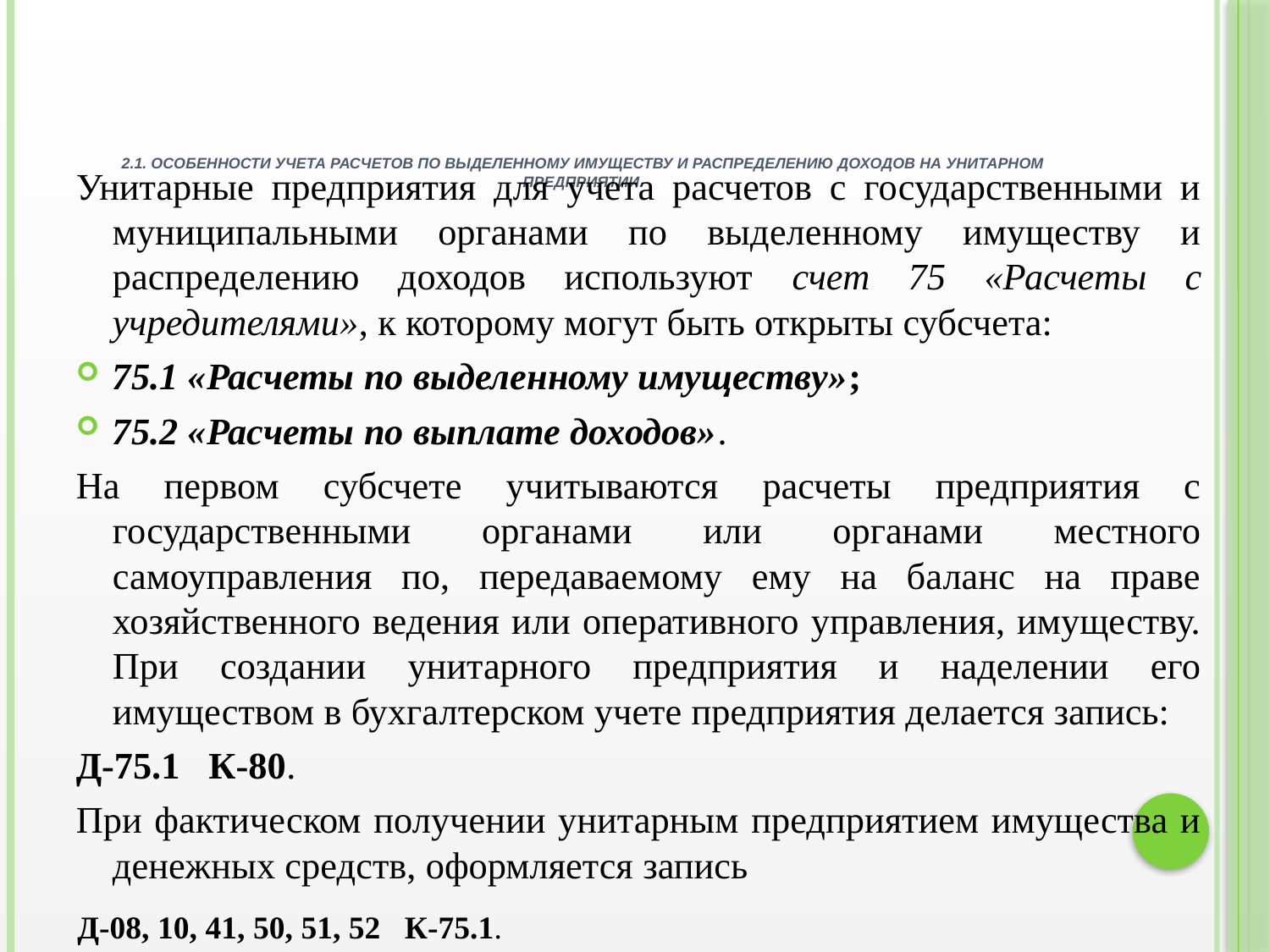

# 2.1. Особенности учета расчетов по выделенному имуществу и распределению доходов на унитарном предприятии.
Унитарные предприятия для учета расчетов с государственными и муниципальными органами по выделенному имуществу и распределению доходов используют счет 75 «Расчеты с учредителями», к которому могут быть открыты субсчета:
75.1 «Расчеты по выделенному имуществу»;
75.2 «Расчеты по выплате доходов».
На первом субсчете учитываются расчеты предприятия с государственными органами или органами местного самоуправления по, передаваемому ему на баланс на праве хозяйственного ведения или оперативного управления, имуществу. При создании унитарного предприятия и наделении его имуществом в бухгалтерском учете предприятия делается запись:
Д-75.1   К-80.
При фактическом получении унитарным предприятием имущества и денежных средств, оформляется запись

Д-08, 10, 41, 50, 51, 52   К-75.1.